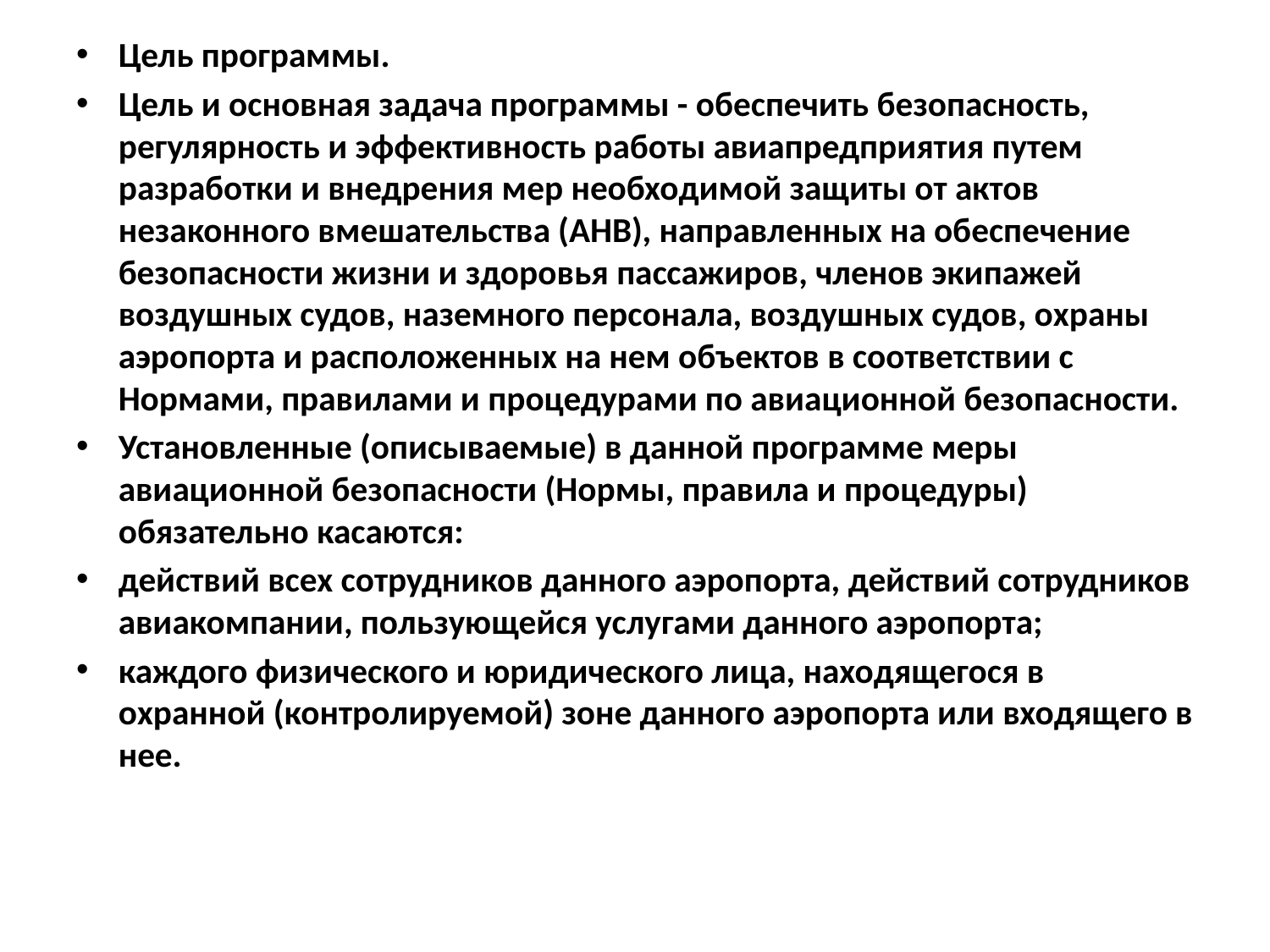

Цель программы.
Цель и основная задача программы - обеспечить безопасность, регулярность и эффективность работы авиапредприятия путем разработки и внедрения мер необходимой защиты от актов незаконного вмешательства (АНВ), направленных на обеспечение безопасности жизни и здоровья пассажиров, членов экипажей воздушных судов, наземного персонала, воздушных судов, охраны аэропорта и расположенных на нем объектов в соответствии с Нормами, правилами и процедурами по авиационной безопасности.
Установленные (описываемые) в данной программе меры авиационной безопасности (Нормы, правила и процедуры) обязательно касаются:
действий всех сотрудников данного аэропорта, действий сотрудников авиакомпании, пользующейся услугами данного аэропорта;
каждого физического и юридического лица, находящегося в охранной (контролируемой) зоне данного аэропорта или входящего в нее.